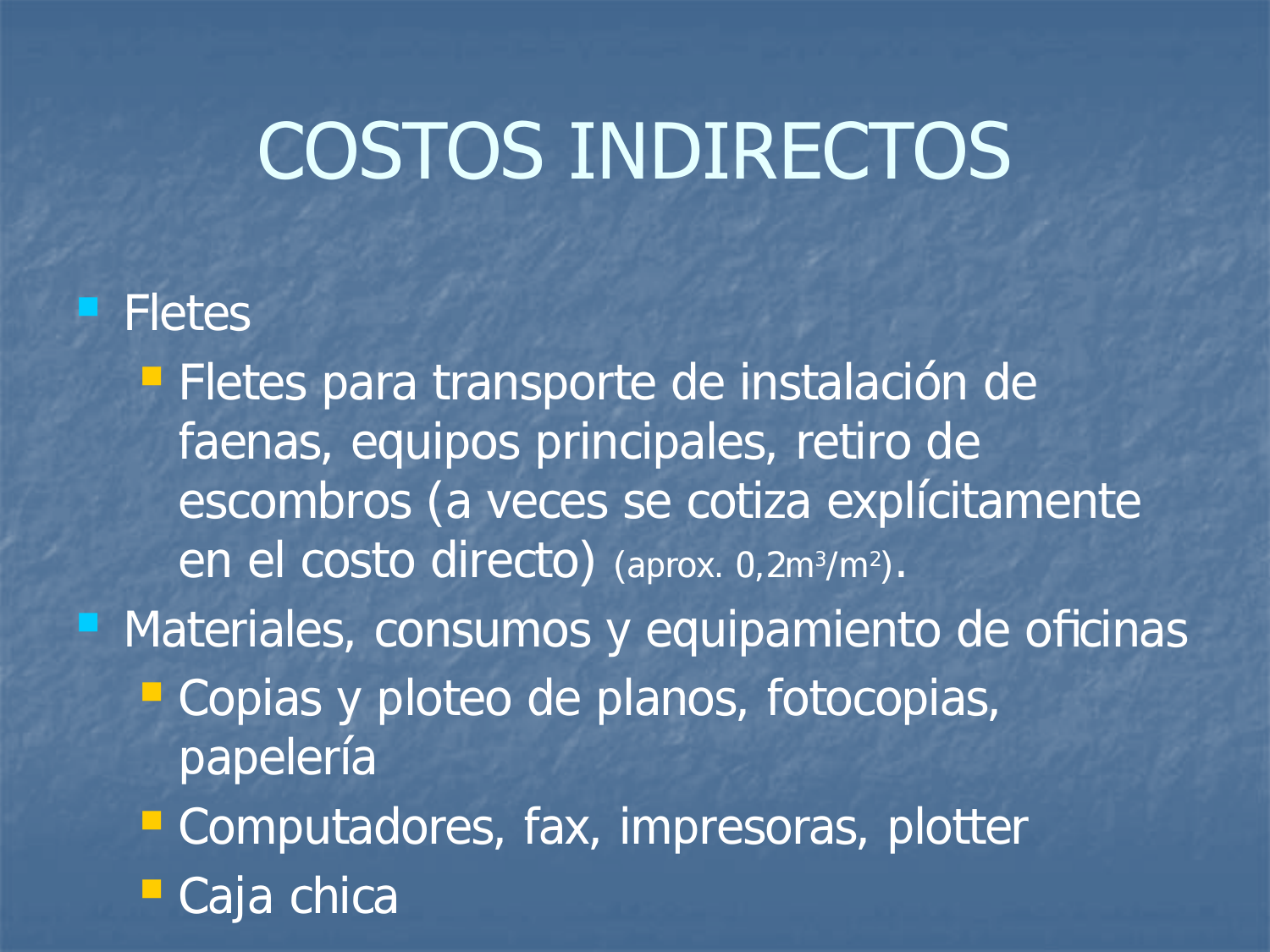

# COSTOS INDIRECTOS
Fletes
Fletes para transporte de instalación de faenas, equipos principales, retiro de escombros (a veces se cotiza explícitamente en el costo directo) (aprox. 0,2m3/m2).
Materiales, consumos y equipamiento de oficinas
Copias y ploteo de planos, fotocopias, papelería
Computadores, fax, impresoras, plotter
Caja chica